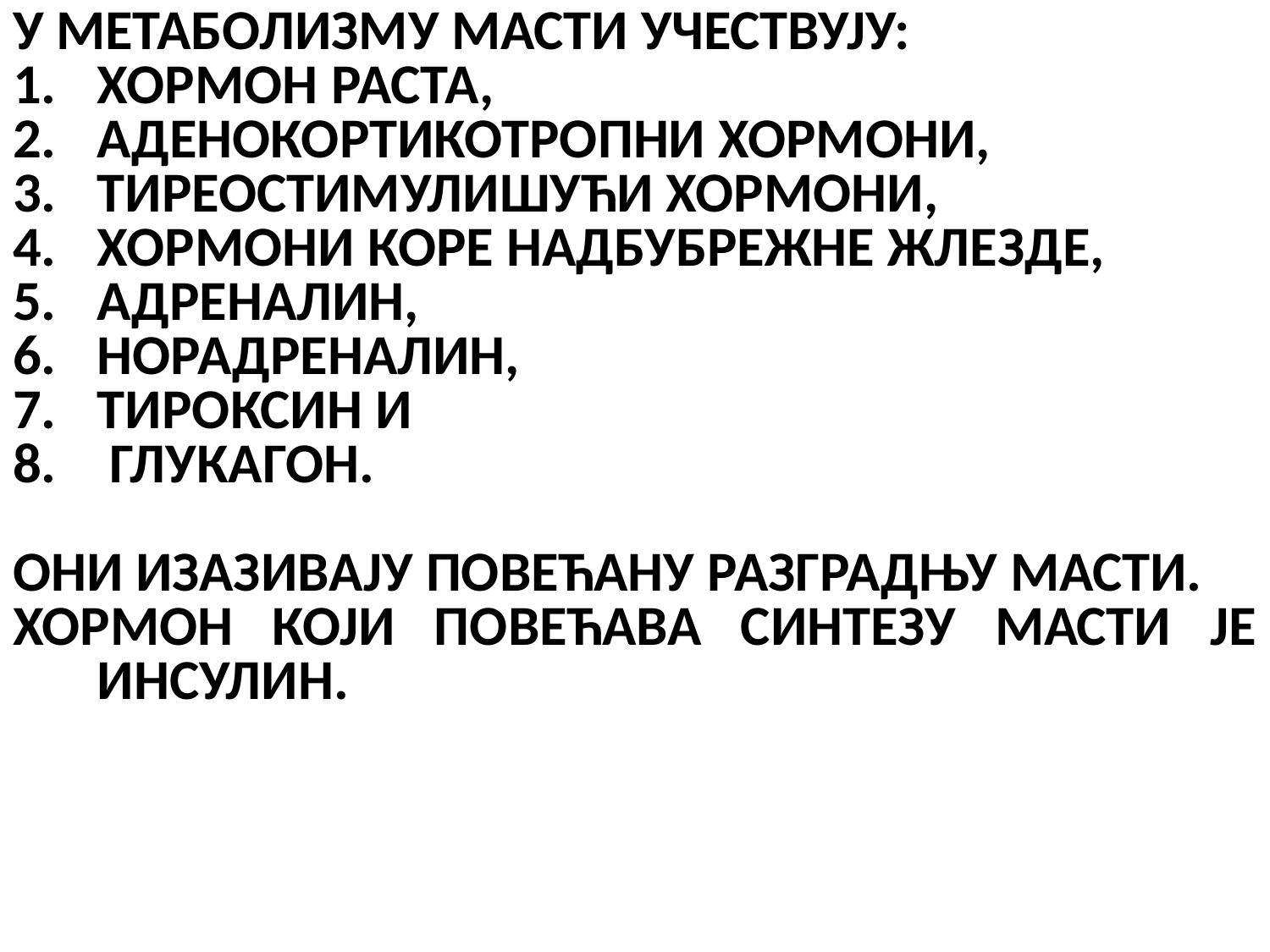

У МЕТАБОЛИЗМУ МАСТИ УЧЕСТВУЈУ:
ХОРМОН РАСТА,
АДЕНОКОРТИКОТРОПНИ ХОРМОНИ,
ТИРЕОСТИМУЛИШУЋИ ХОРМОНИ,
ХОРМОНИ КОРЕ НАДБУБРЕЖНЕ ЖЛЕЗДЕ,
АДРЕНАЛИН,
НОРАДРЕНАЛИН,
ТИРОКСИН И
 ГЛУКАГОН.

ОНИ ИЗАЗИВАЈУ ПОВЕЋАНУ РАЗГРАДЊУ МАСТИ.
ХОРМОН КОЈИ ПОВЕЋАВА СИНТЕЗУ МАСТИ ЈЕ ИНСУЛИН.